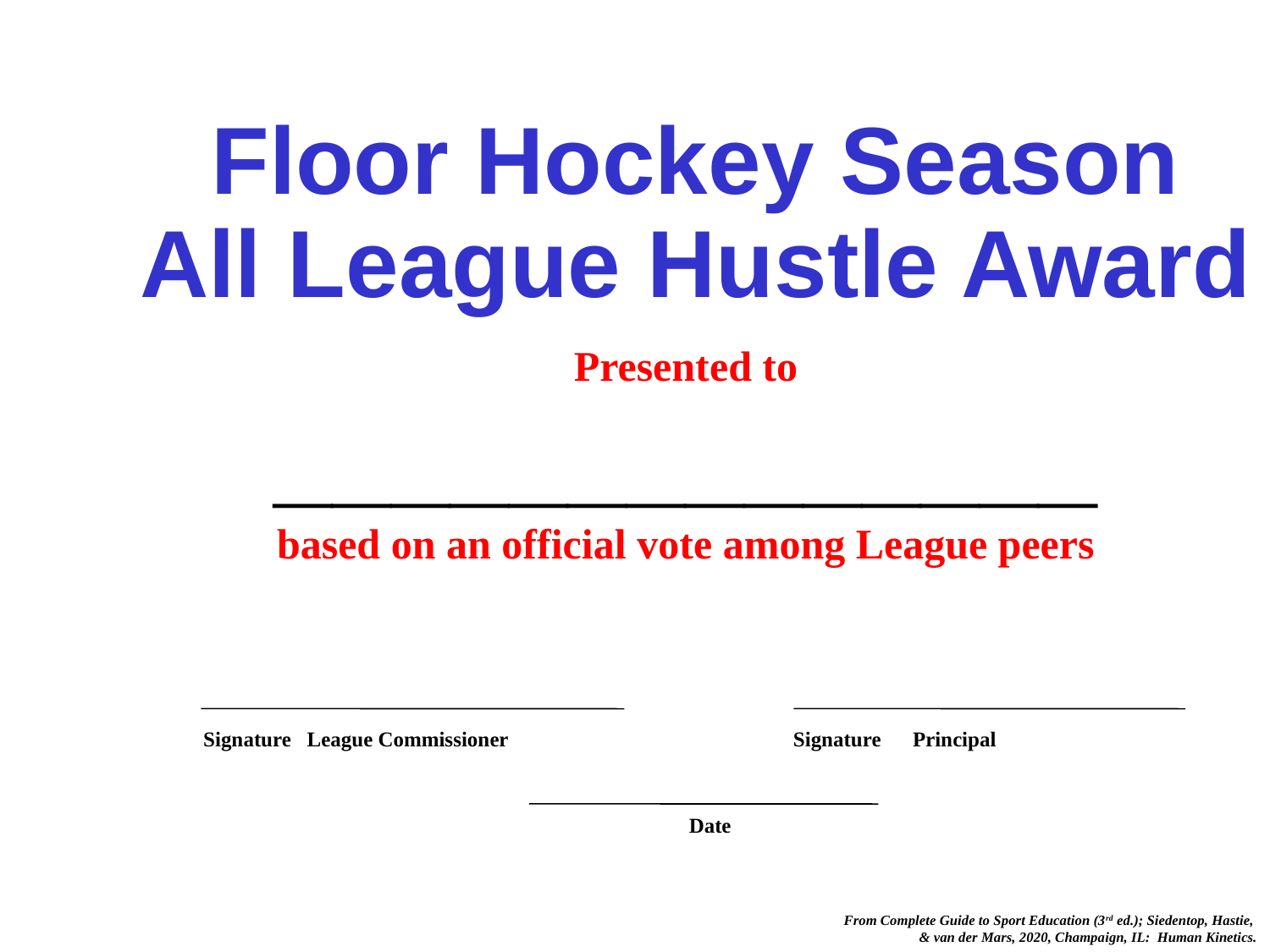

Floor Hockey Season
All League Hustle Award
Presented to
______________
based on an official vote among League peers

Signature   League Commissioner
Signature      Principal

Date
From Complete Guide to Sport Education (3rd ed.); Siedentop, Hastie,
& van der Mars, 2020, Champaign, IL:  Human Kinetics.